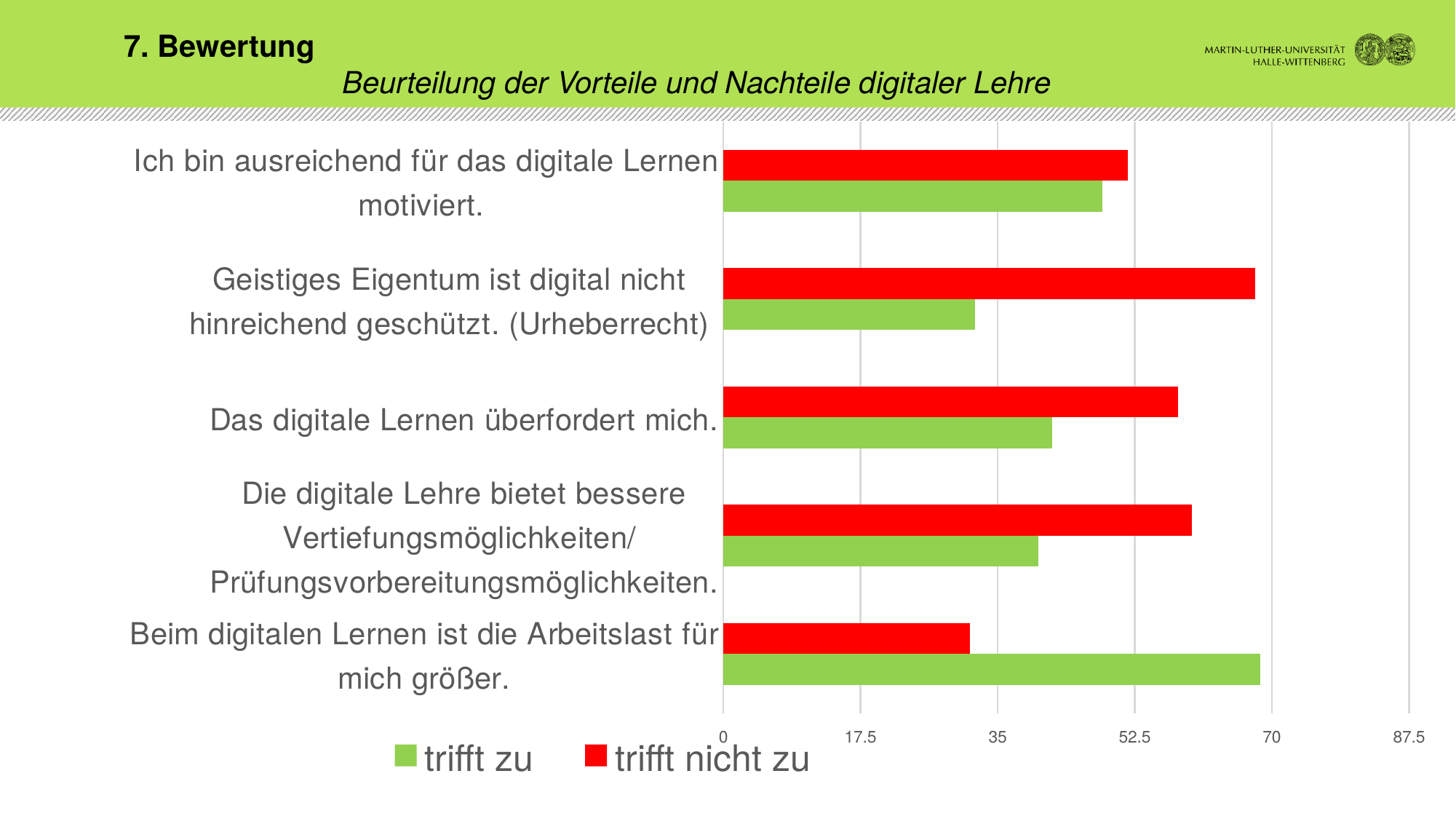

7. Bewertung
		Beurteilung der Vorteile und Nachteile digitaler Lehre

### Chart

| Category | trifft nicht zu  | trifft zu  |
|---|---|---|
| Ich bin ausreichend für das digitale Lernen motiviert.  | 51.6 | 48.4 |
| Geistiges Eigentum ist digital nicht
 hinreichend geschützt. (Urheberrecht)  | 67.9 | 32.1 |
| Das digitale Lernen überfordert mich. | 58.0 | 42.0 |
| Die digitale Lehre bietet bessere Vertiefungsmöglichkeiten/
Prüfungsvorbereitungsmöglichkeiten. | 59.8 | 40.2 |
| Beim digitalen Lernen ist die Arbeitslast für mich größer. | 31.5 | 68.5 |